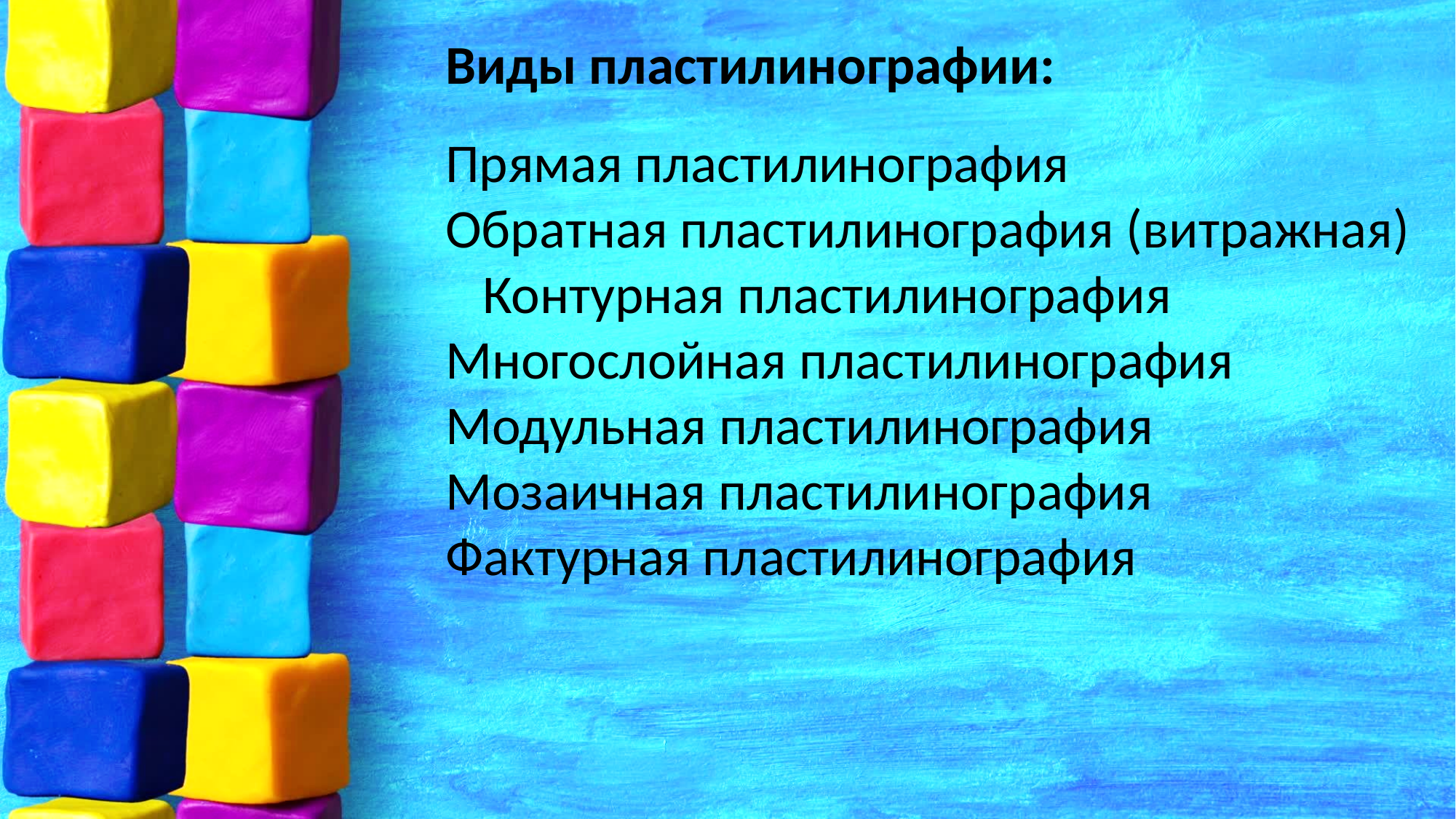

Виды пластилинографии:
Прямая пластилинография
Обратная пластилинография (витражная)      Контурная пластилинография
Многослойная пластилинография Модульная пластилинография
Мозаичная пластилинография
Фактурная пластилинография